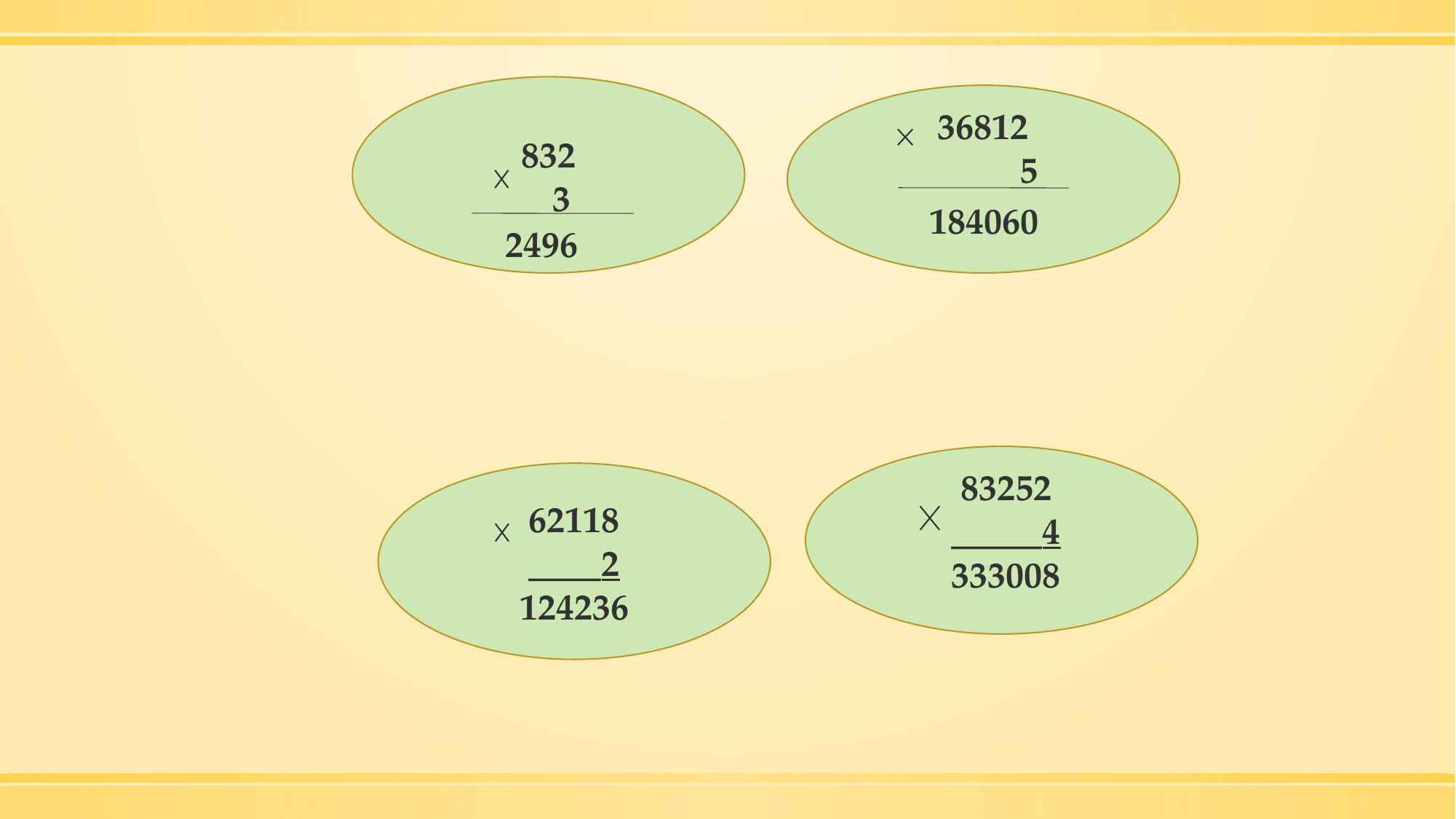

832
   3
36812
          5

   184060
      2496

 83252
 _____4
 333008

62118
____2
124236